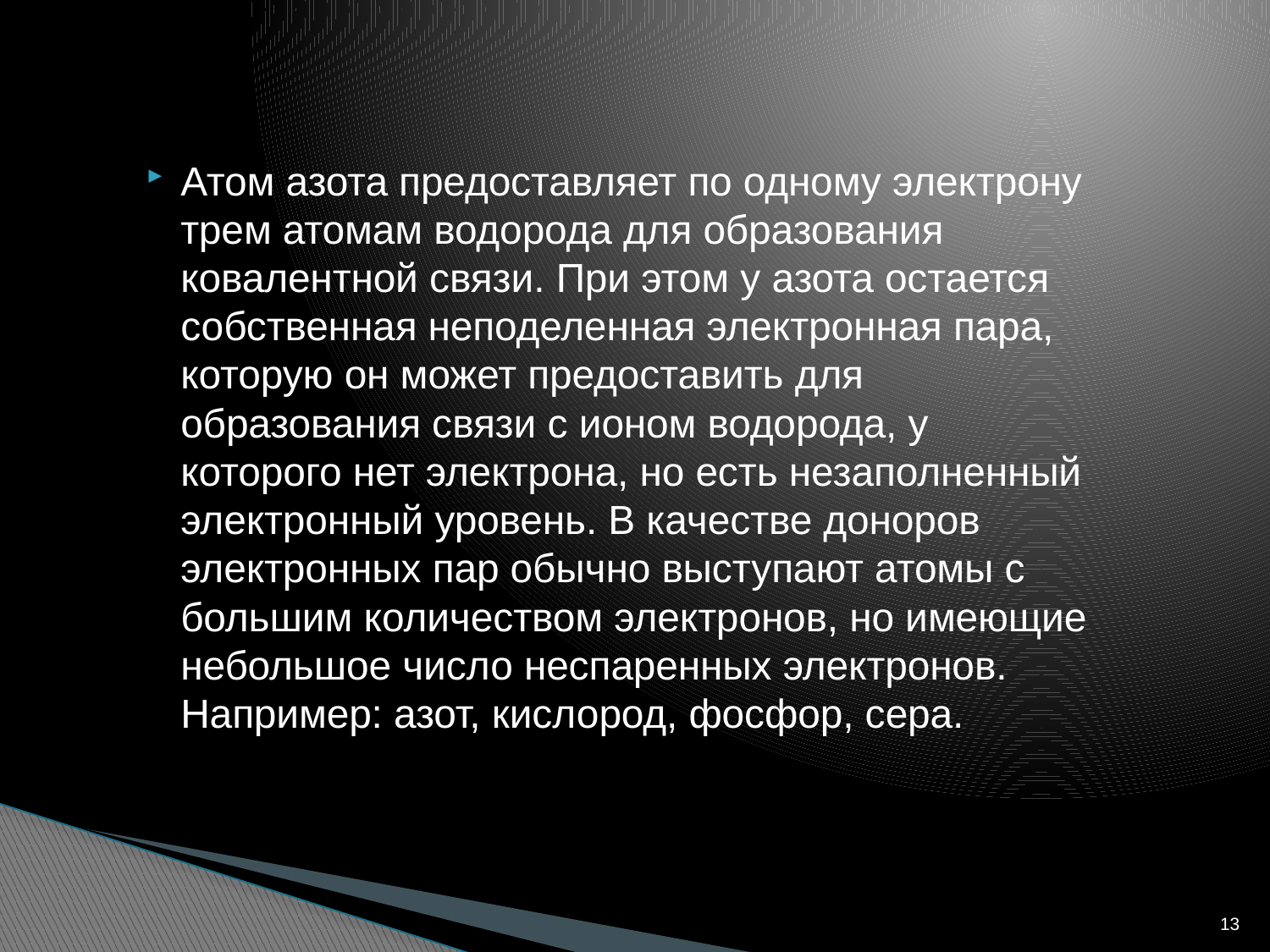

Атом азота предоставляет по одному электрону трем атомам водорода для образования ковалентной связи. При этом у азота остается собственная неподеленная электронная пара, которую он может предоставить для образования связи с ионом водорода, у которого нет электрона, но есть незаполненный электронный уровень. В качестве доноров электронных пар обычно выступают атомы с большим количеством электронов, но имеющие небольшое число неспаренных электронов. Например: азот, кислород, фосфор, сера.
13